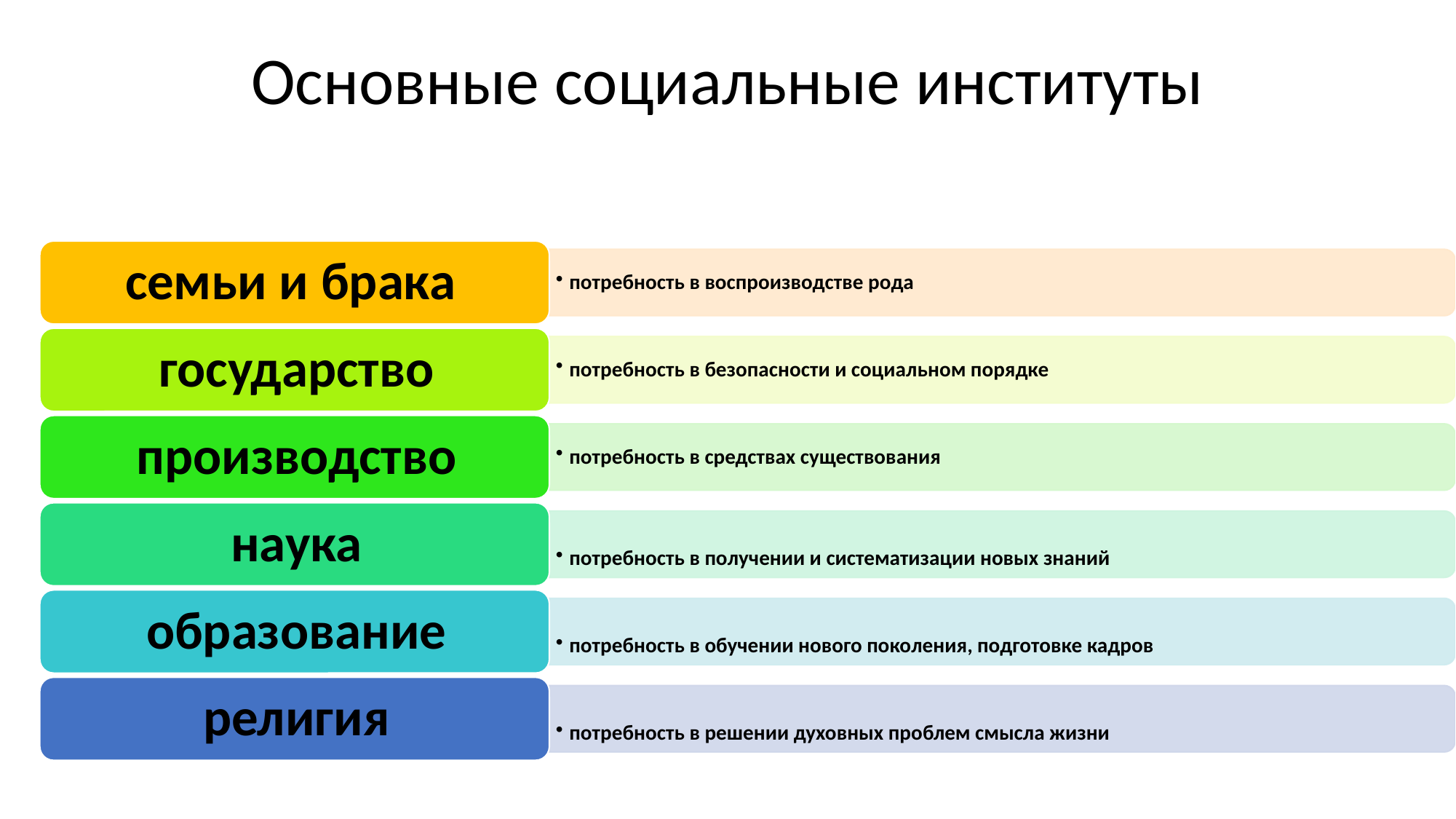

# Основные социальные институты
потребность в воспроизводстве рода
семьи и брака
потребность в безопасности и социальном порядке
государство
потребность в средствах существования
производство

потребность в получении и систематизации новых знаний
наука

потребность в обучении нового поколения, подготовке кадров
образование

потребность в решении духовных проблем смысла жизни
религия